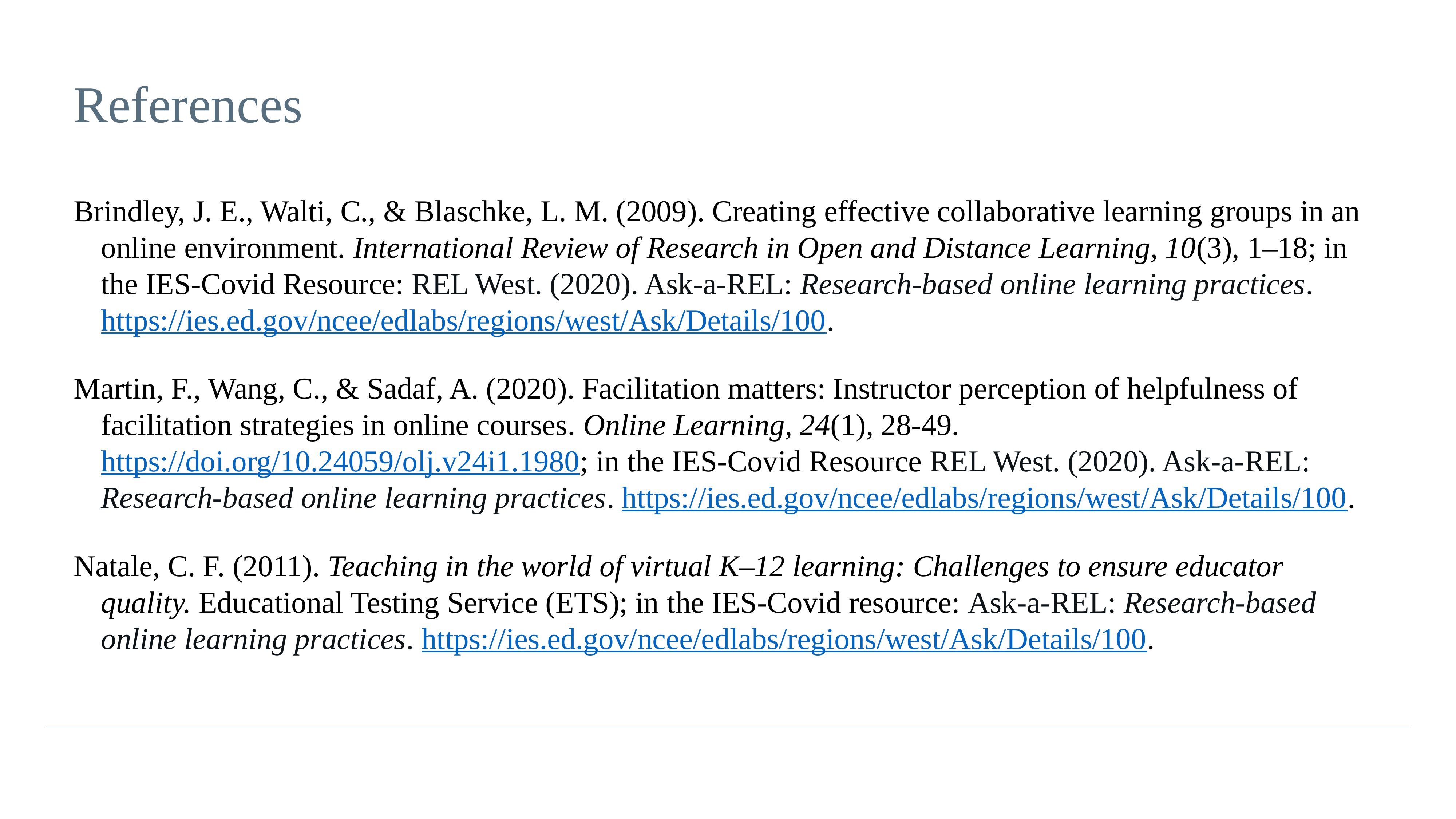

# References
Brindley, J. E., Walti, C., & Blaschke, L. M. (2009). Creating effective collaborative learning groups in an online environment. International Review of Research in Open and Distance Learning, 10(3), 1–18; in the IES-Covid Resource: REL West. (2020). Ask-a-REL: Research-based online learning practices. https://ies.ed.gov/ncee/edlabs/regions/west/Ask/Details/100.
Martin, F., Wang, C., & Sadaf, A. (2020). Facilitation matters: Instructor perception of helpfulness of facilitation strategies in online courses. Online Learning, 24(1), 28-49. https://doi.org/10.24059/olj.v24i1.1980; in the IES-Covid Resource REL West. (2020). Ask-a-REL: Research-based online learning practices. https://ies.ed.gov/ncee/edlabs/regions/west/Ask/Details/100.
Natale, C. F. (2011). Teaching in the world of virtual K–12 learning: Challenges to ensure educator
quality. Educational Testing Service (ETS); in the IES-Covid resource: Ask-a-REL: Research-based online learning practices. https://ies.ed.gov/ncee/edlabs/regions/west/Ask/Details/100.